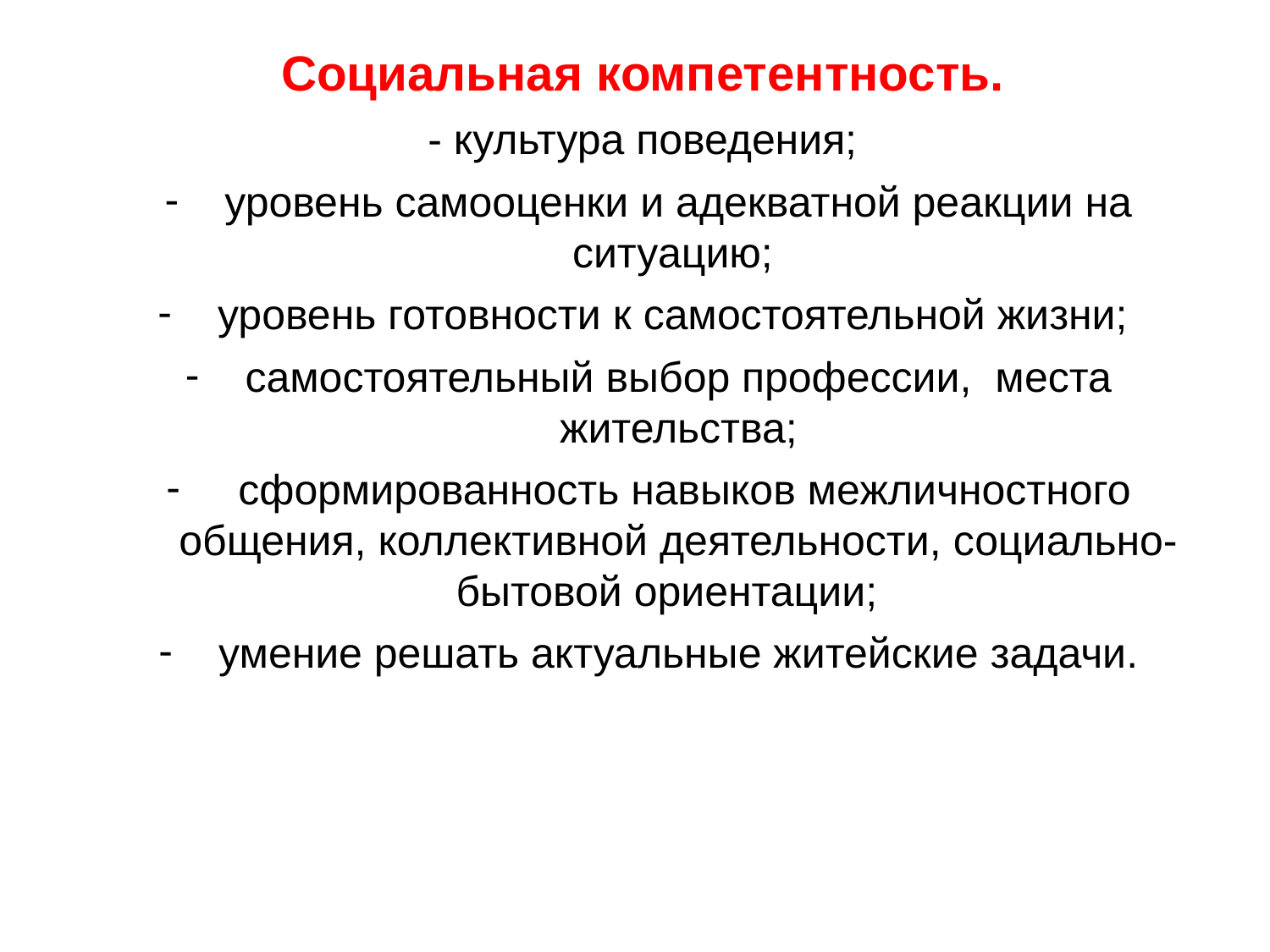

Социальная компетентность.
- культура поведения;
уровень самооценки и адекватной реакции на ситуацию;
уровень готовности к самостоятельной жизни;
самостоятельный выбор профессии,  места жительства;
 сформированность навыков межличностного общения, коллективной деятельности, социально-бытовой ориентации;
умение решать актуальные житейские задачи.